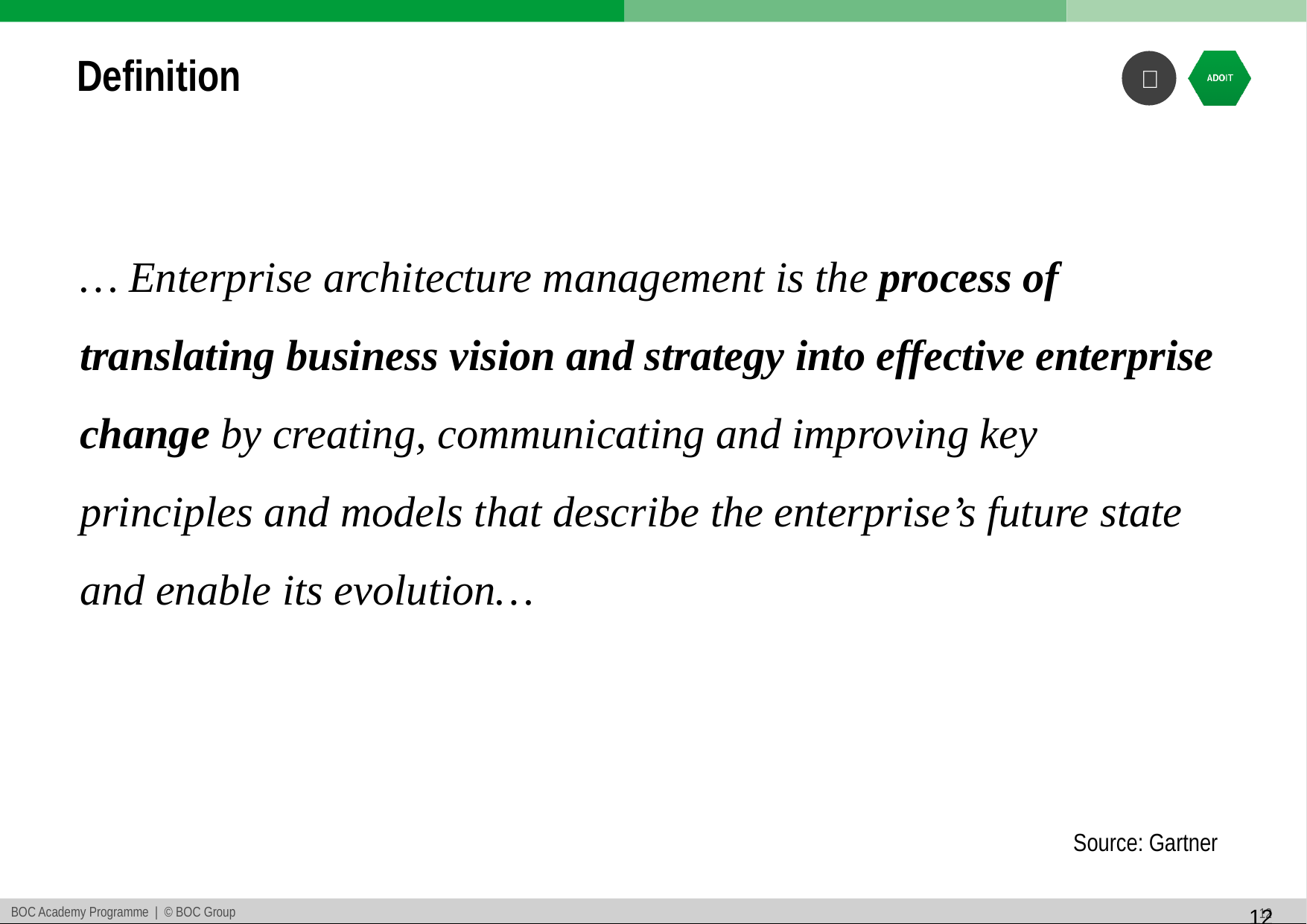

# Definition

… Enterprise architecture management is the process of translating business vision and strategy into effective enterprise change by creating, communicating and improving key principles and models that describe the enterprise’s future state and enable its evolution…

Source: Gartner

12